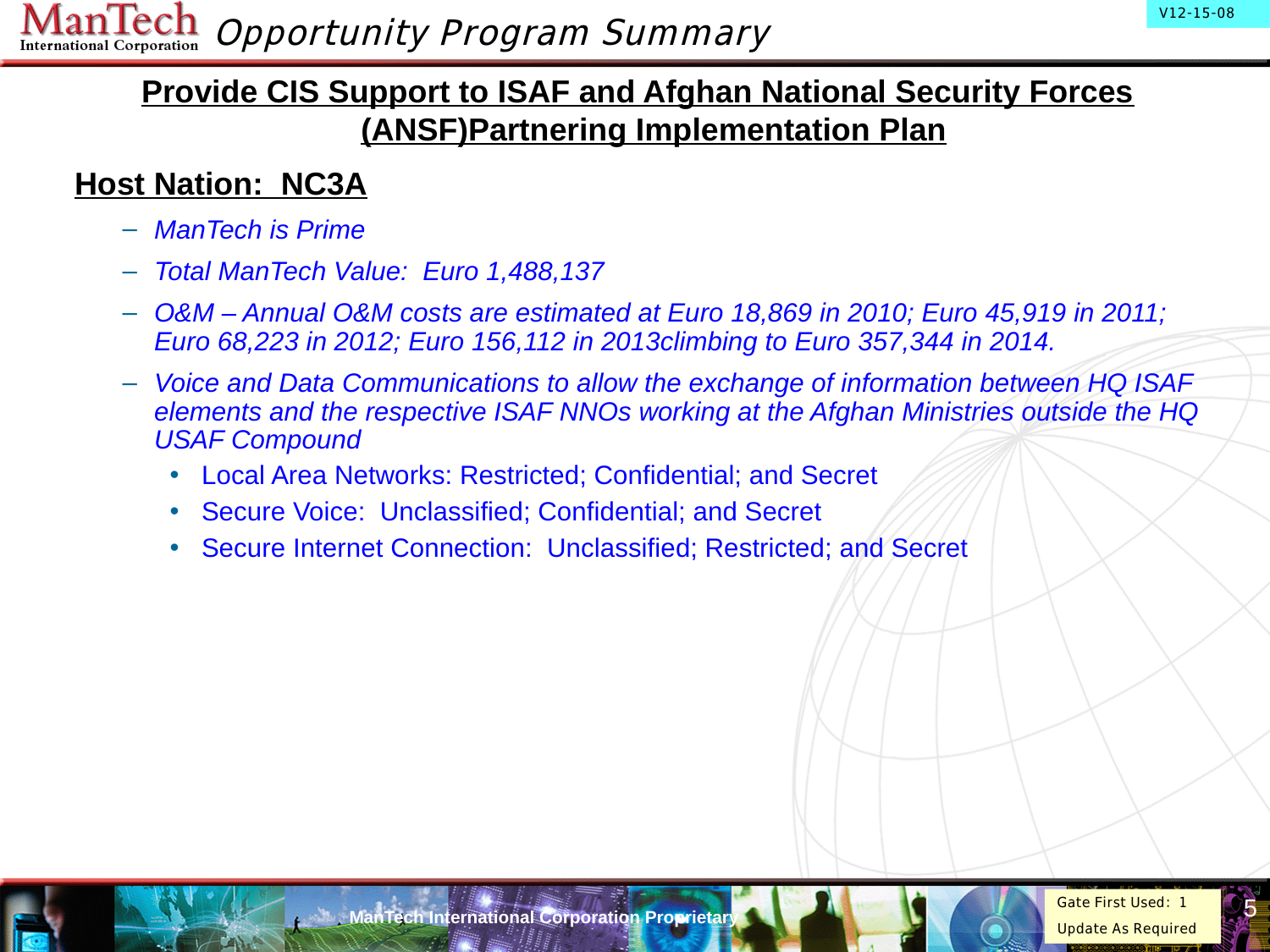

# Opportunity Program Summary
Provide CIS Support to ISAF and Afghan National Security Forces (ANSF)Partnering Implementation Plan
Host Nation:  NC3A
ManTech is Prime
Total ManTech Value:  Euro 1,488,137
O&M – Annual O&M costs are estimated at Euro 18,869 in 2010; Euro 45,919 in 2011; Euro 68,223 in 2012; Euro 156,112 in 2013climbing to Euro 357,344 in 2014.
Voice and Data Communications to allow the exchange of information between HQ ISAF elements and the respective ISAF NNOs working at the Afghan Ministries outside the HQ USAF Compound
Local Area Networks: Restricted; Confidential; and Secret
Secure Voice:  Unclassified; Confidential; and Secret
Secure Internet Connection:  Unclassified; Restricted; and Secret

5
Gate First Used:  1
Update As Required